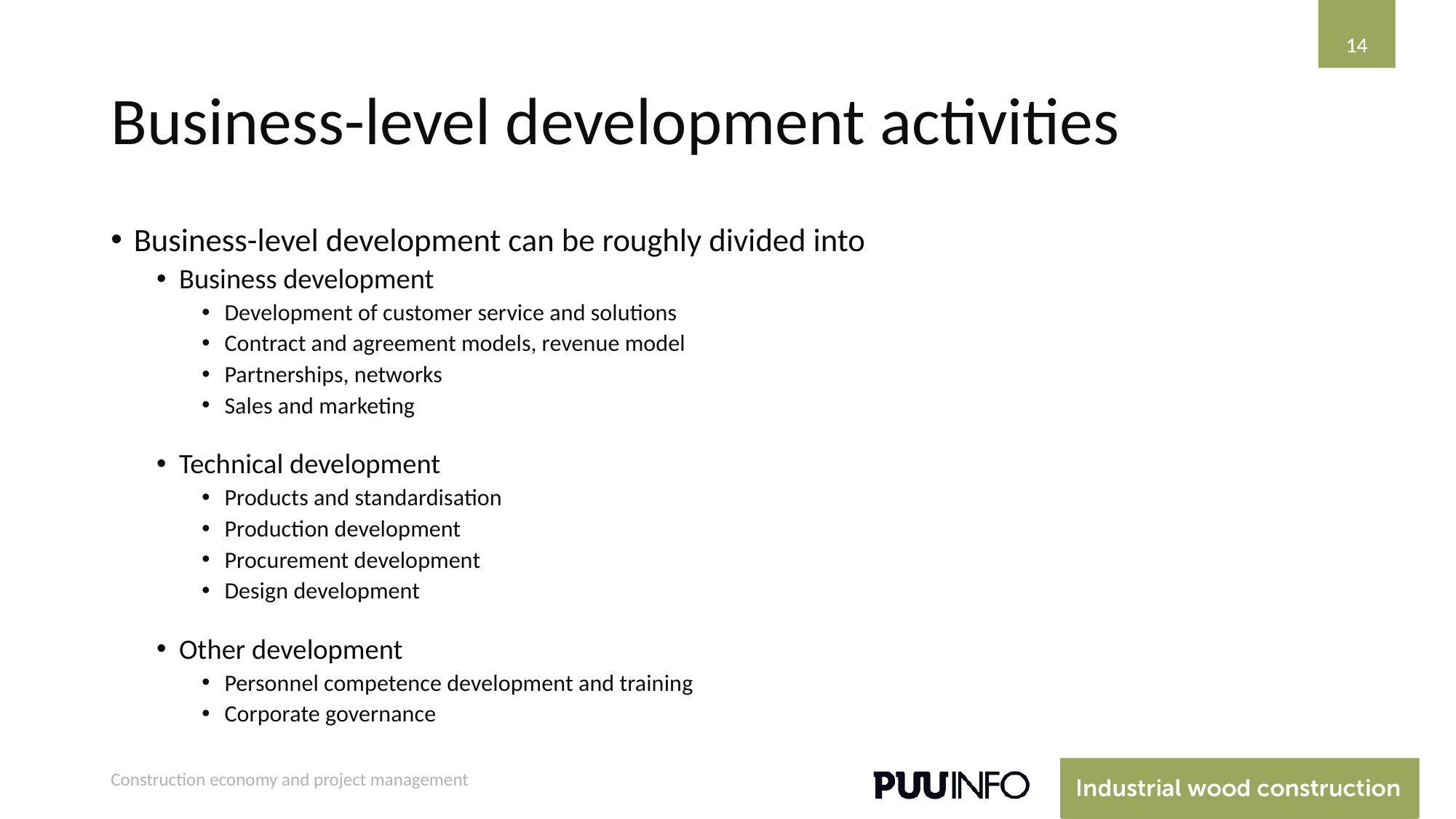

14
14
# Business-level development activities
Business-level development can be roughly divided into
Business development
Development of customer service and solutions
Contract and agreement models, revenue model
Partnerships, networks
Sales and marketing
Technical development
Products and standardisation
Production development
Procurement development
Design development
Other development
Personnel competence development and training
Corporate governance
Construction economy and project management